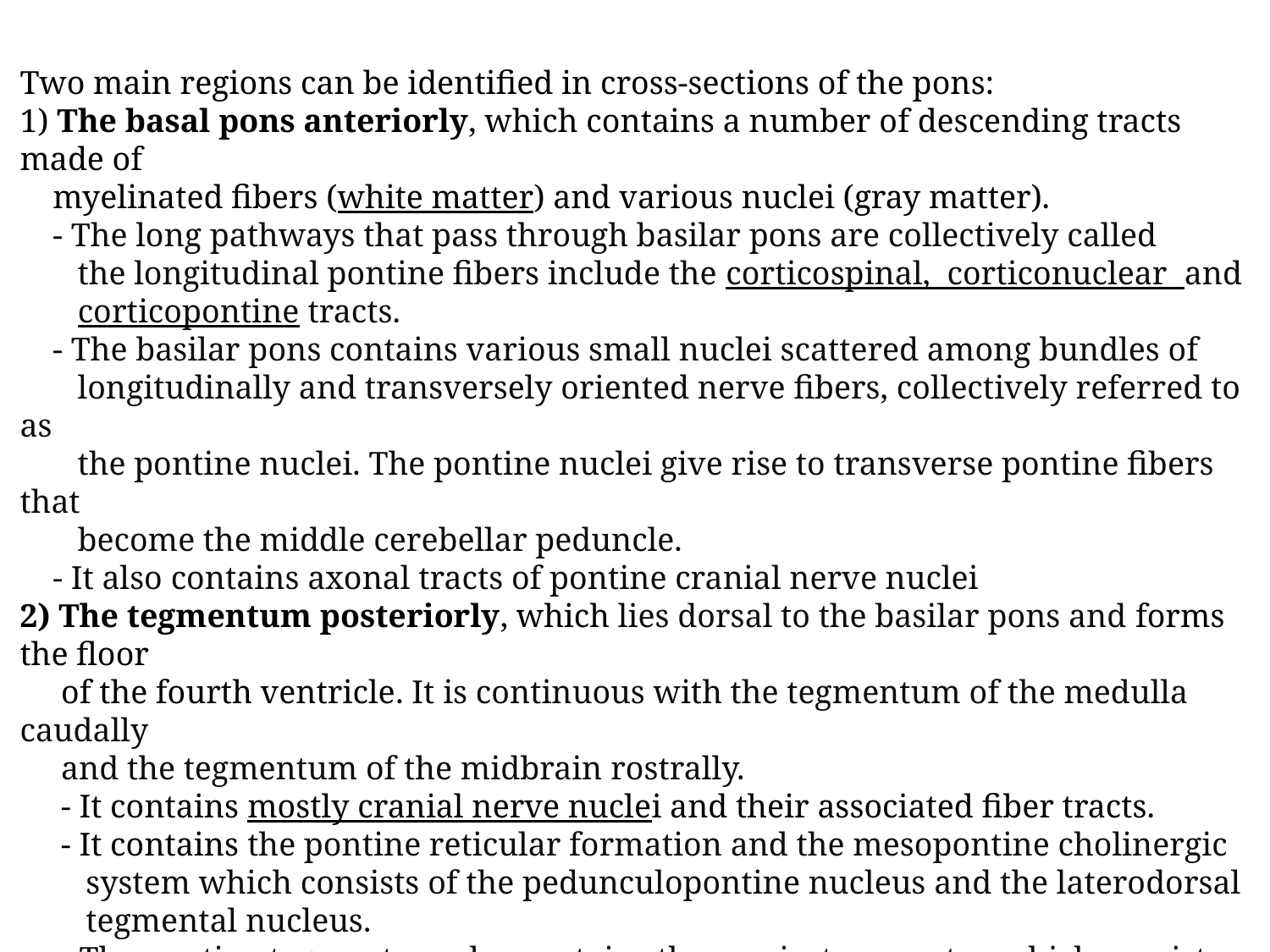

Two main regions can be identified in cross-sections of the pons:
1) The basal pons anteriorly, which contains a number of descending tracts made of
    myelinated fibers (white matter) and various nuclei (gray matter).
    - The long pathways that pass through basilar pons are collectively called
       the longitudinal pontine fibers include the corticospinal,  corticonuclear  and
       corticopontine tracts.
    - The basilar pons contains various small nuclei scattered among bundles of
       longitudinally and transversely oriented nerve fibers, collectively referred to as
       the pontine nuclei. The pontine nuclei give rise to transverse pontine fibers that
       become the middle cerebellar peduncle.
    - It also contains axonal tracts of pontine cranial nerve nuclei
2) The tegmentum posteriorly, which lies dorsal to the basilar pons and forms the floor
     of the fourth ventricle. It is continuous with the tegmentum of the medulla caudally
     and the tegmentum of the midbrain rostrally.
     - It contains mostly cranial nerve nuclei and their associated fiber tracts.
     - It contains the pontine reticular formation and the mesopontine cholinergic
        system which consists of the pedunculopontine nucleus and the laterodorsal
        tegmental nucleus.
     - The pontine tegmentum also contains the respiratory center, which consists of the
        pneumotaxic and apneustic center.
     - Additionally, it contains multiple ascending and descending white matter tracts;
       major tracts include medial lemniscus, lateral lemniscus, medial longitudinal
       fasciculus, anterolateral system (spinothalamic tract), and trigeminothalamic fibers.